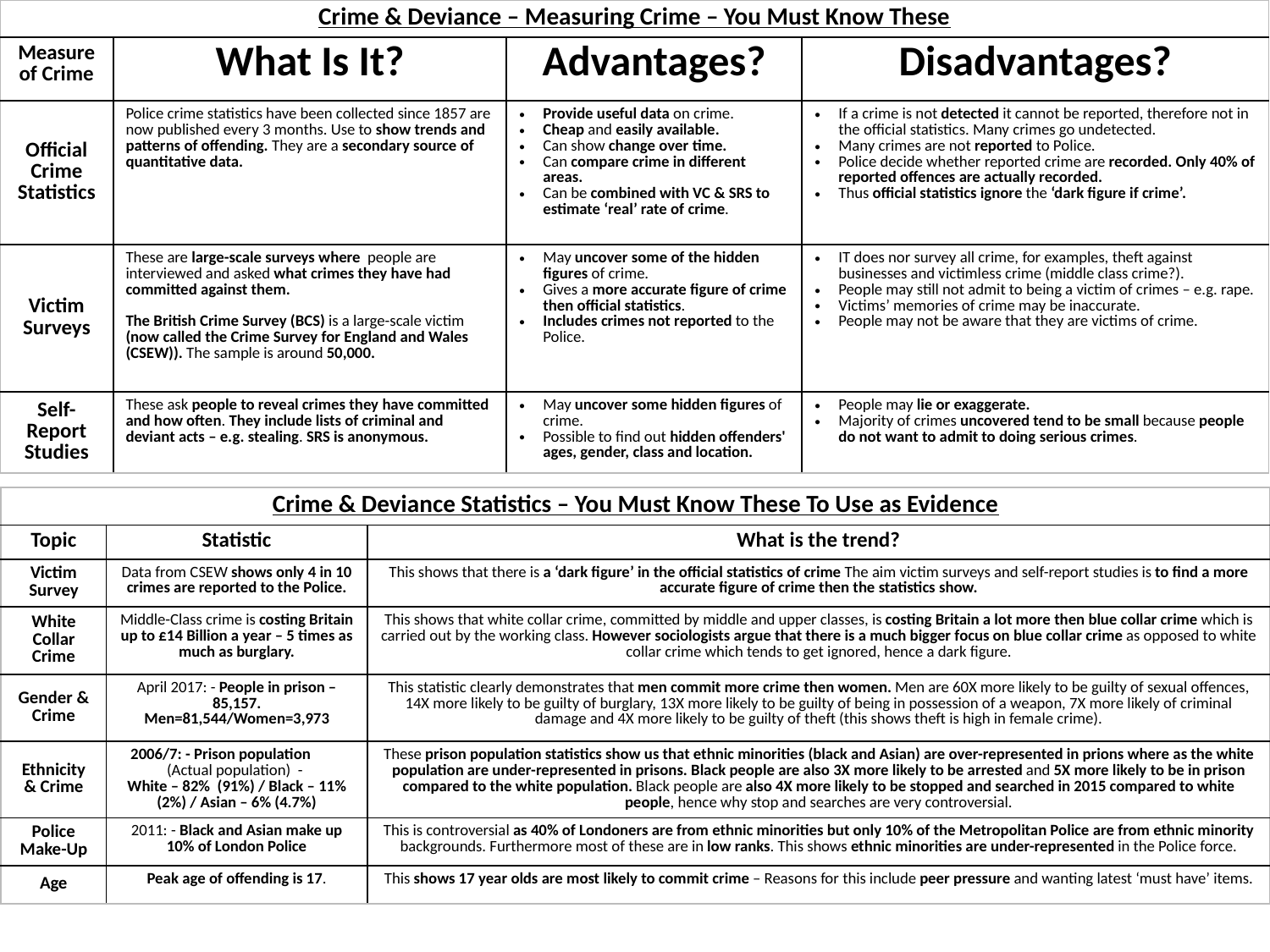

| Crime & Deviance – Measuring Crime – You Must Know These |  |  |  |
| --- | --- | --- | --- |
| Measure of Crime | What Is It? | Advantages? | Disadvantages? |
| Official Crime Statistics | Police crime statistics have been collected since 1857 are now published every 3 months. Use to show trends and patterns of offending. They are a secondary source of quantitative data. | Provide useful data on crime. Cheap and easily available. Can show change over time. Can compare crime in different areas. Can be combined with VC & SRS to estimate ‘real’ rate of crime. | If a crime is not detected it cannot be reported, therefore not in the official statistics. Many crimes go undetected. Many crimes are not reported to Police. Police decide whether reported crime are recorded. Only 40% of reported offences are actually recorded. Thus official statistics ignore the ‘dark figure if crime’. |
| Victim Surveys | These are large-scale surveys where people are interviewed and asked what crimes they have had committed against them. The British Crime Survey (BCS) is a large-scale victim (now called the Crime Survey for England and Wales (CSEW)). The sample is around 50,000. | May uncover some of the hidden figures of crime. Gives a more accurate figure of crime then official statistics. Includes crimes not reported to the Police. | IT does nor survey all crime, for examples, theft against businesses and victimless crime (middle class crime?). People may still not admit to being a victim of crimes – e.g. rape. Victims’ memories of crime may be inaccurate. People may not be aware that they are victims of crime. |
| Self-Report Studies | These ask people to reveal crimes they have committed and how often. They include lists of criminal and deviant acts – e.g. stealing. SRS is anonymous. | May uncover some hidden figures of crime. Possible to find out hidden offenders' ages, gender, class and location. | People may lie or exaggerate. Majority of crimes uncovered tend to be small because people do not want to admit to doing serious crimes. |
| Crime & Deviance Statistics – You Must Know These To Use as Evidence |  |  |
| --- | --- | --- |
| Topic | Statistic | What is the trend? |
| Victim Survey | Data from CSEW shows only 4 in 10 crimes are reported to the Police. | This shows that there is a ‘dark figure’ in the official statistics of crime The aim victim surveys and self-report studies is to find a more accurate figure of crime then the statistics show. |
| White Collar Crime | Middle-Class crime is costing Britain up to £14 Billion a year – 5 times as much as burglary. | This shows that white collar crime, committed by middle and upper classes, is costing Britain a lot more then blue collar crime which is carried out by the working class. However sociologists argue that there is a much bigger focus on blue collar crime as opposed to white collar crime which tends to get ignored, hence a dark figure. |
| Gender & Crime | April 2017: - People in prison – 85,157. Men=81,544/Women=3,973 | This statistic clearly demonstrates that men commit more crime then women. Men are 60X more likely to be guilty of sexual offences, 14X more likely to be guilty of burglary, 13X more likely to be guilty of being in possession of a weapon, 7X more likely of criminal damage and 4X more likely to be guilty of theft (this shows theft is high in female crime). |
| Ethnicity & Crime | 2006/7: - Prison population (Actual population) - White – 82% (91%) / Black – 11% (2%) / Asian – 6% (4.7%) | These prison population statistics show us that ethnic minorities (black and Asian) are over-represented in prions where as the white population are under-represented in prisons. Black people are also 3X more likely to be arrested and 5X more likely to be in prison compared to the white population. Black people are also 4X more likely to be stopped and searched in 2015 compared to white people, hence why stop and searches are very controversial. |
| Police Make-Up | 2011: - Black and Asian make up 10% of London Police | This is controversial as 40% of Londoners are from ethnic minorities but only 10% of the Metropolitan Police are from ethnic minority backgrounds. Furthermore most of these are in low ranks. This shows ethnic minorities are under-represented in the Police force. |
| Age | Peak age of offending is 17. | This shows 17 year olds are most likely to commit crime – Reasons for this include peer pressure and wanting latest ‘must have’ items. |